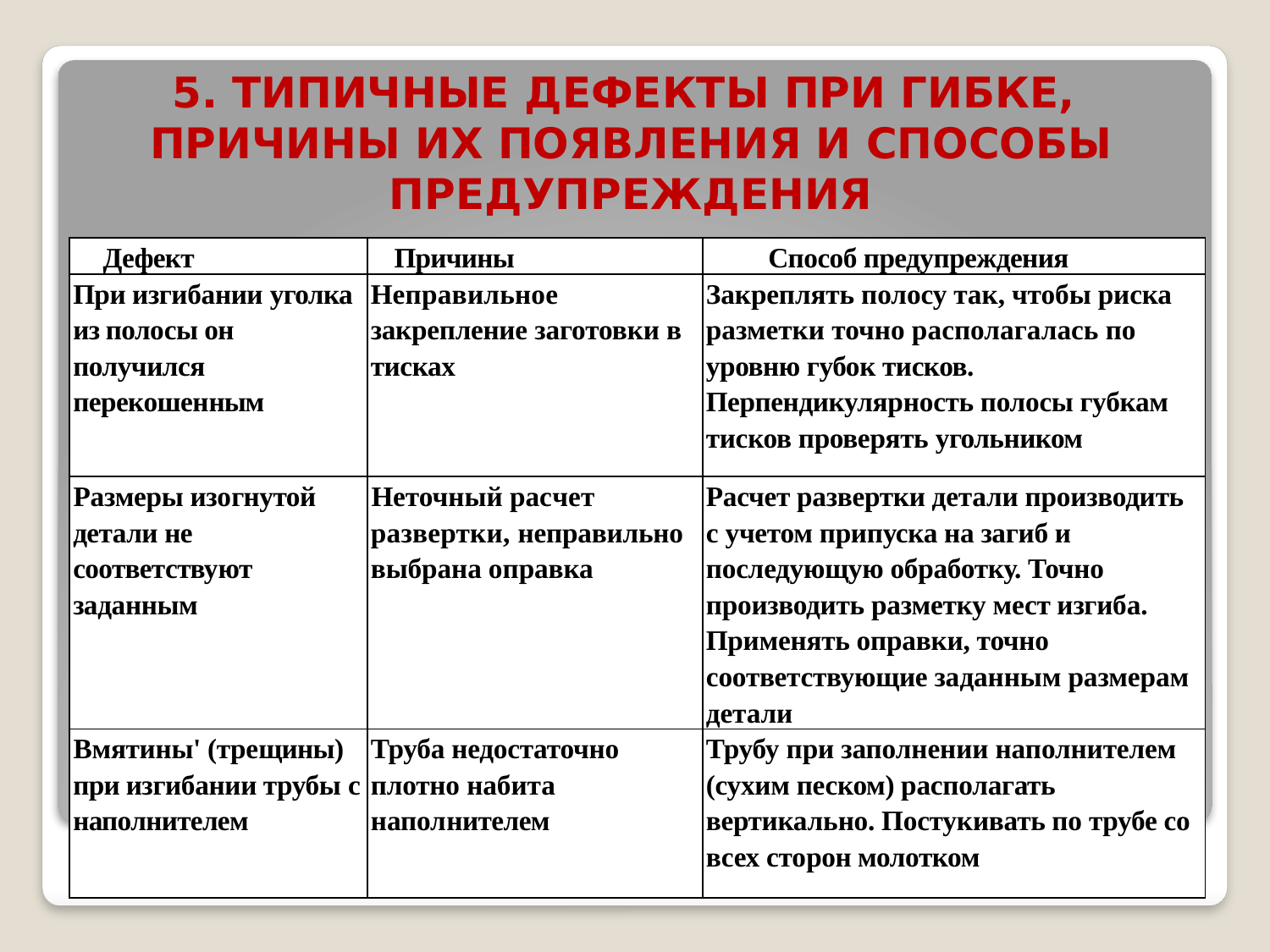

# 5. ТИПИЧНЫЕ ДЕФЕКТЫ ПРИ ГИБКЕ,  ПРИЧИНЫ ИХ ПОЯВЛЕНИЯ И СПОСОБЫ ПРЕДУПРЕЖДЕНИЯ
| Дефект | Причины | Способ предупреждения |
| --- | --- | --- |
| При изгибании уголка из полосы он получился перекошенным | Неправильное закрепление заготовки в тисках | Закреплять полосу так, чтобы риска разметки точно располагалась по уровню губок тисков. Перпендикулярность полосы губкам тисков проверять угольником |
| Размеры изогнутой детали не соответствуют заданным | Неточный расчет развертки, неправильно выбрана оправка | Расчет развертки детали производить с учетом припуска на загиб и последующую обработку. Точно производить разметку мест изгиба. Применять оправки, точно соответствующие заданным размерам детали |
| Вмятины' (трещины) при изгибании трубы с наполнителем | Труба недостаточно плотно набита наполнителем | Трубу при заполнении наполнителем (сухим песком) располагать вертикально. Постукивать по трубе со всех сторон молотком |